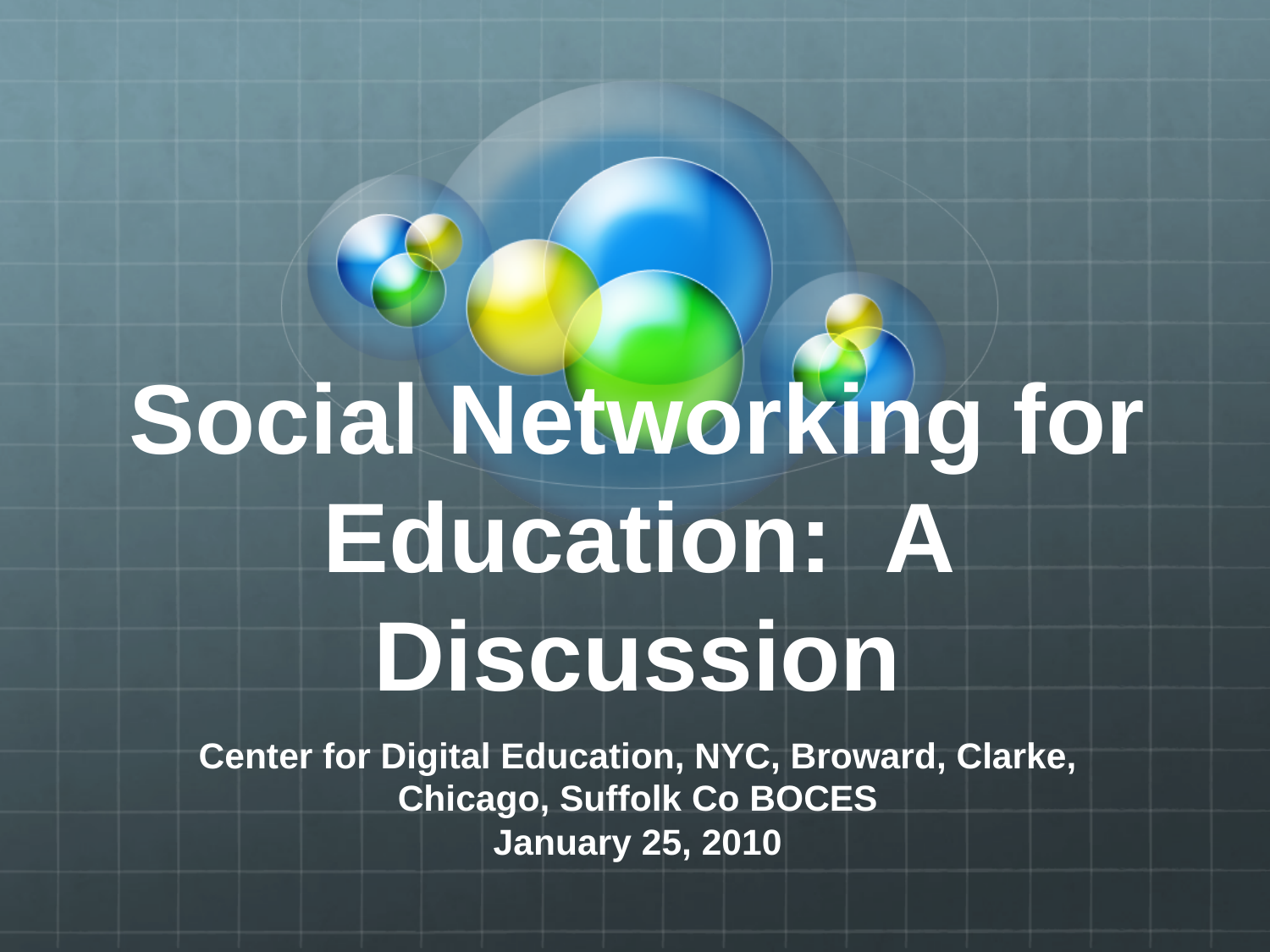

# Social Networking for Education:  A Discussion
Center for Digital Education, NYC, Broward, Clarke, Chicago, Suffolk Co BOCES
January 25, 2010